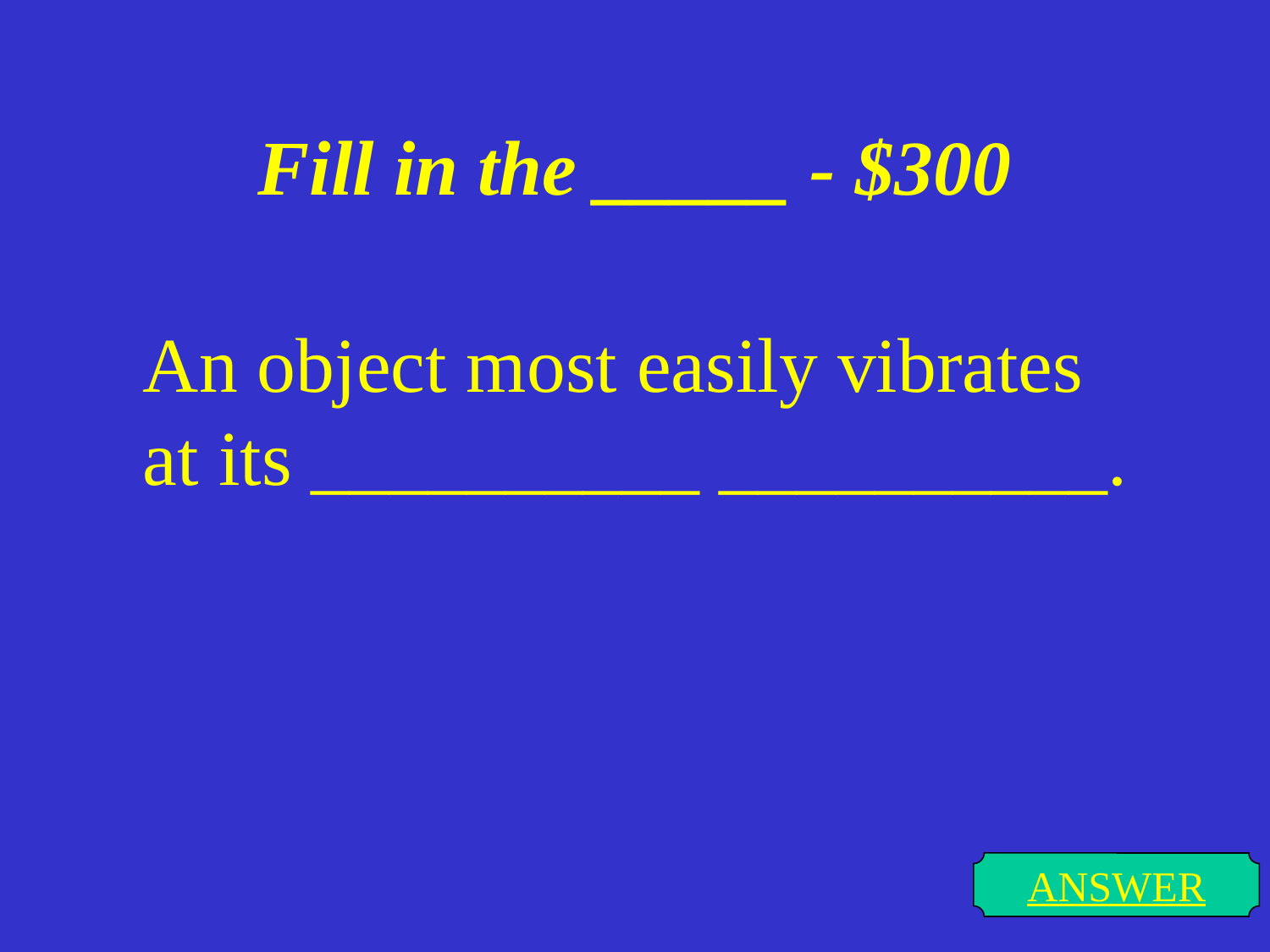

# Fill in the _____ - $300
An object most easily vibrates at its __________ __________.

ANSWER